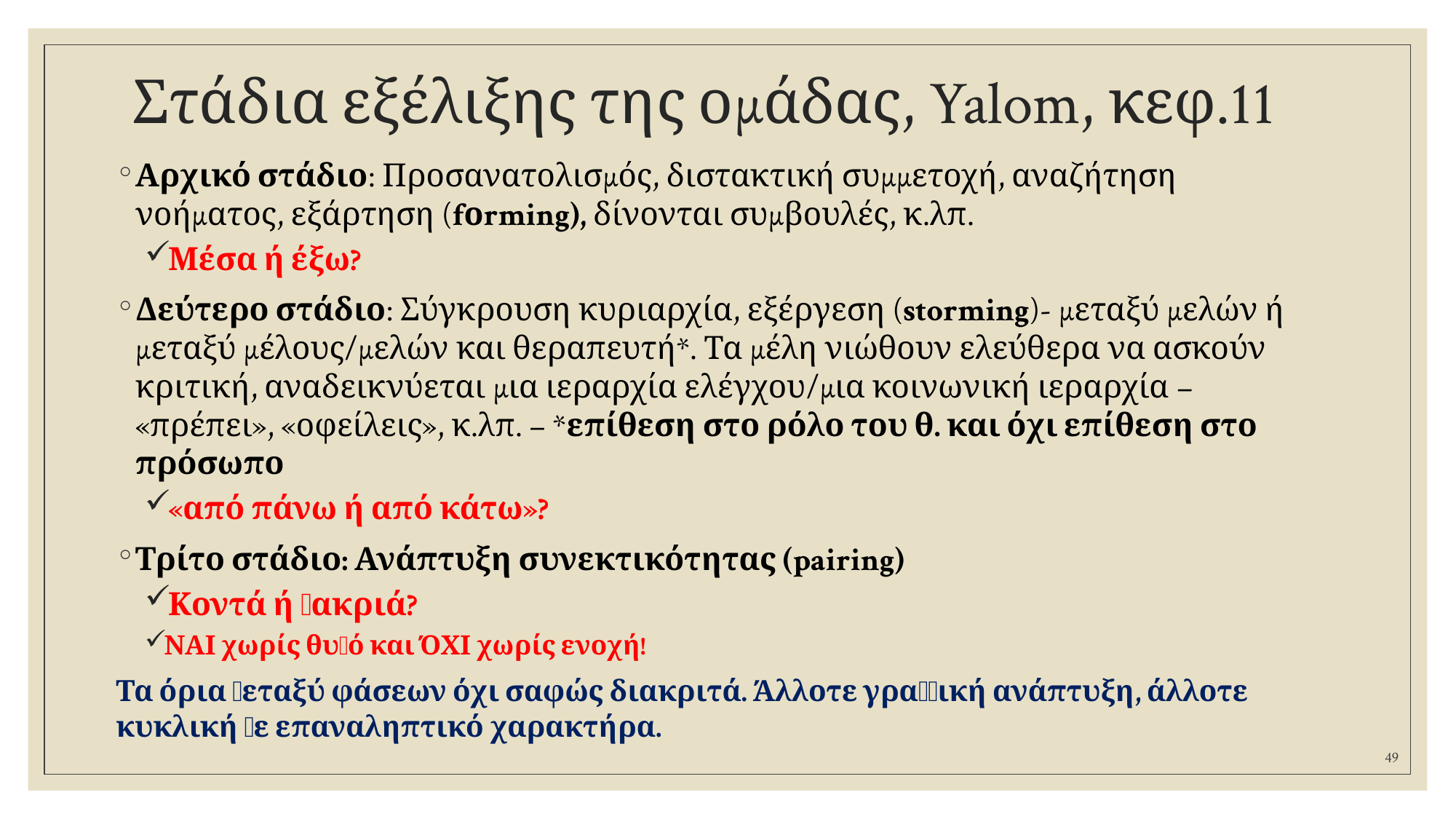

# Στάδια εξέλιξης της ομάδας, Yalom, κεφ.11
Αρχικό στάδιο: Προσανατολισμός, διστακτική συμμετοχή, αναζήτηση νοήματος, εξάρτηση (fοrming), δίνονται συμβουλές, κ.λπ.
Μέσα ή έξω?
Δεύτερο στάδιο: Σύγκρουση κυριαρχία, εξέργεση (storming)- μεταξύ μελών ή μεταξύ μέλους/μελών και θεραπευτή*. Τα μέλη νιώθουν ελεύθερα να ασκούν κριτική, αναδεικνύεται μια ιεραρχία ελέγχου/μια κοινωνική ιεραρχία – «πρέπει», «οφείλεις», κ.λπ. – *επίθεση στο ρόλο του θ. και όχι επίθεση στο πρόσωπο
«από πάνω ή από κάτω»?
Τρίτο στάδιο: Ανάπτυξη συνεκτικότητας (pairing)
Κοντά ή μακριά?
ΝΑΙ χωρίς θυμό και ΌΧΙ χωρίς ενοχή!
Τα όρια μεταξύ φάσεων όχι σαφώς διακριτά. Άλλοτε γραμμική ανάπτυξη, άλλοτε κυκλική με επαναληπτικό χαρακτήρα.

49